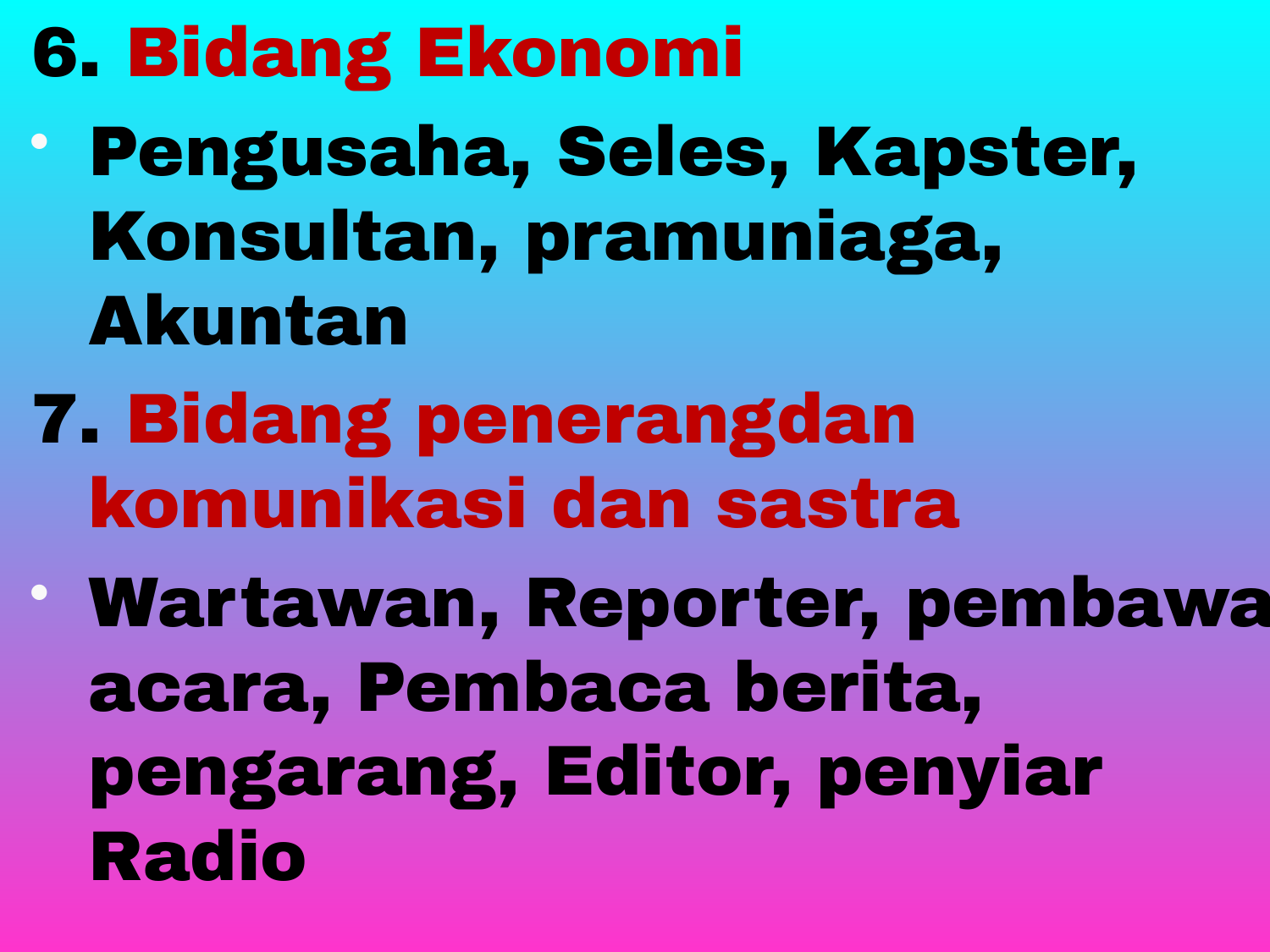

6. Bidang Ekonomi
Pengusaha, Seles, Kapster, Konsultan, pramuniaga, Akuntan
7. Bidang penerangdan komunikasi dan sastra
Wartawan, Reporter, pembawa acara, Pembaca berita, pengarang, Editor, penyiar Radio

# .